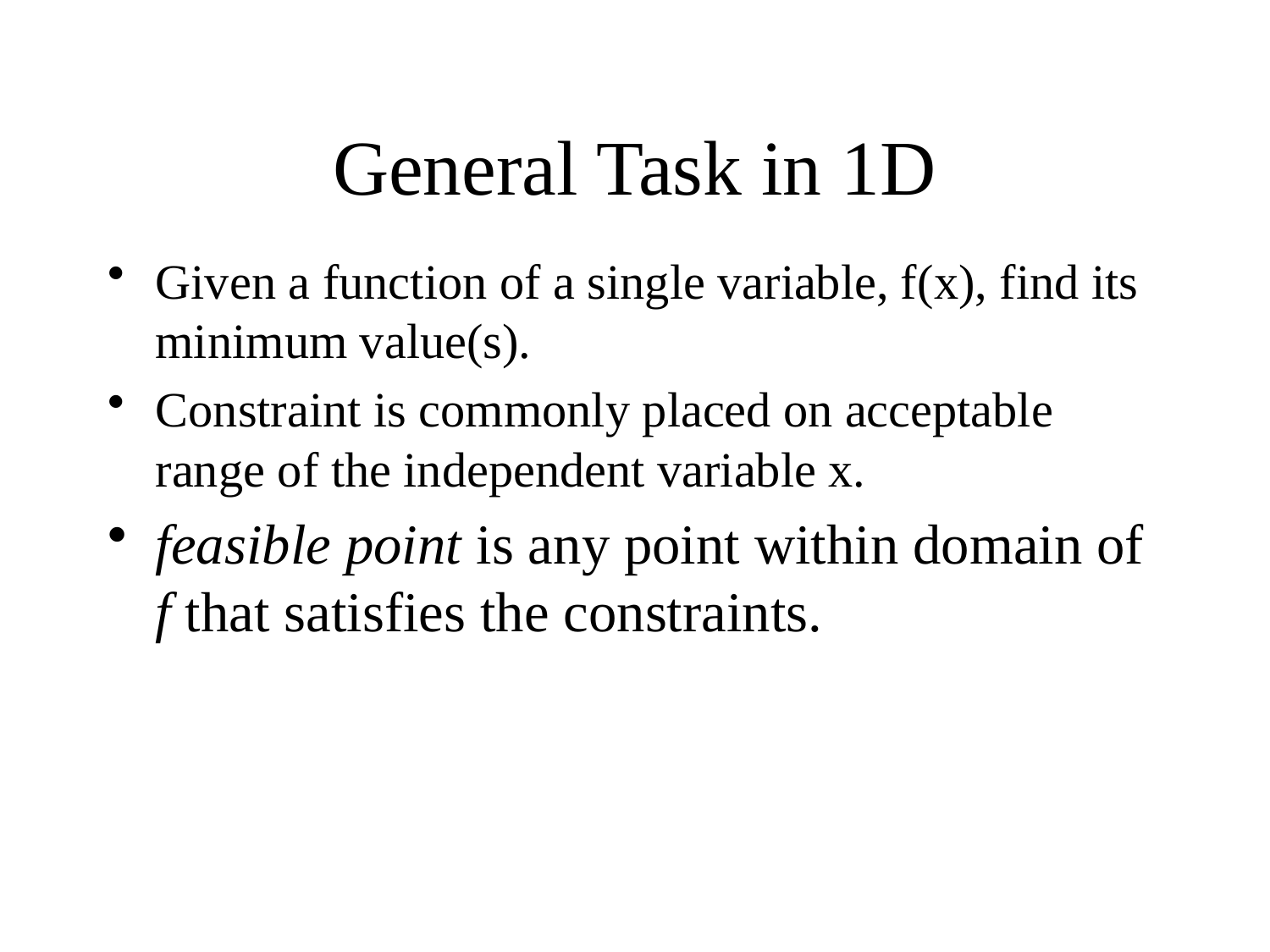

# General Task in 1D
Given a function of a single variable, f(x), find its minimum value(s).
Constraint is commonly placed on acceptable range of the independent variable x.
feasible point is any point within domain of f that satisfies the constraints.